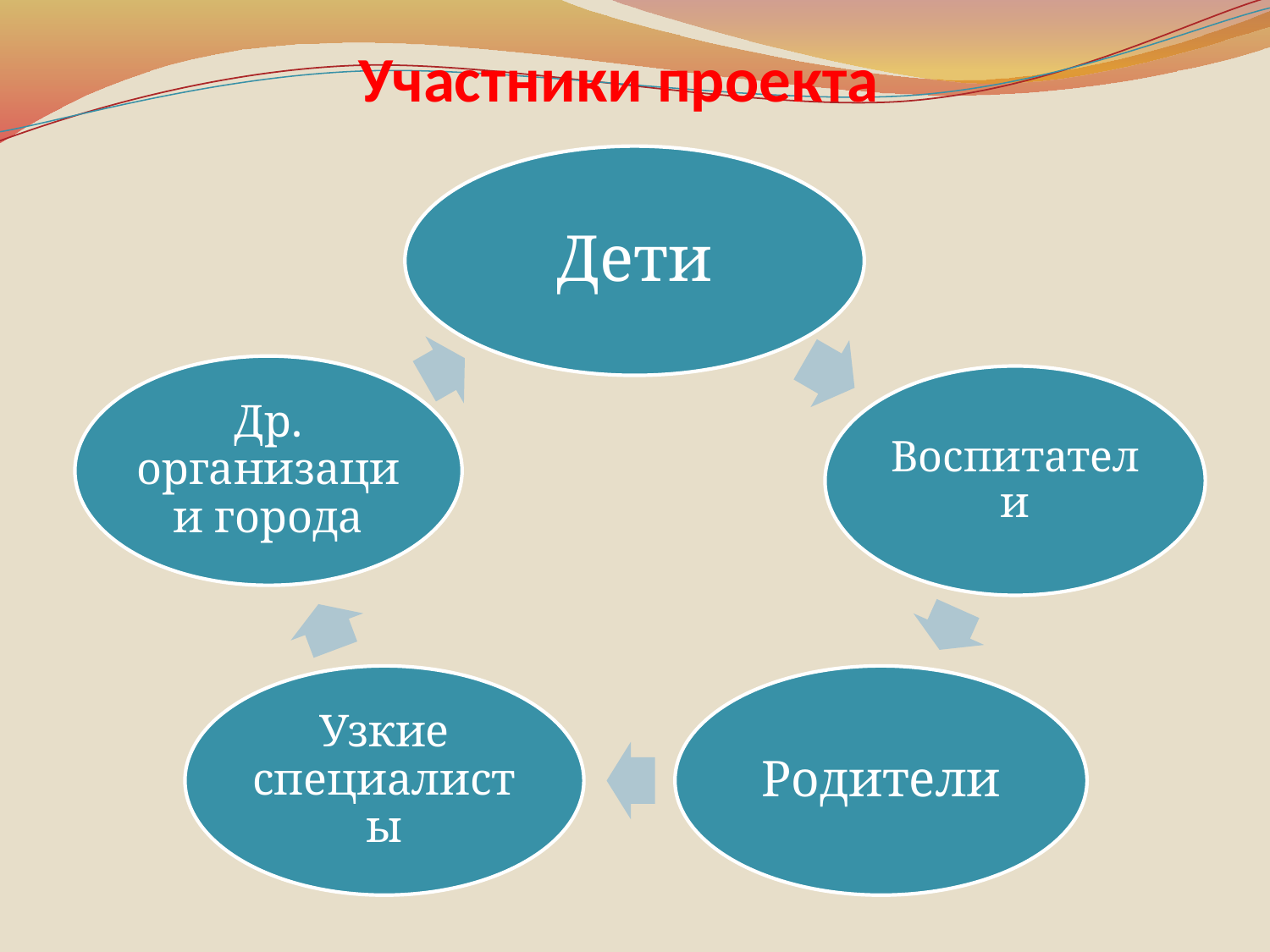

# Участники проекта
Дети

Воспитатели

Родители

Узкие специалисты

Др. организации города